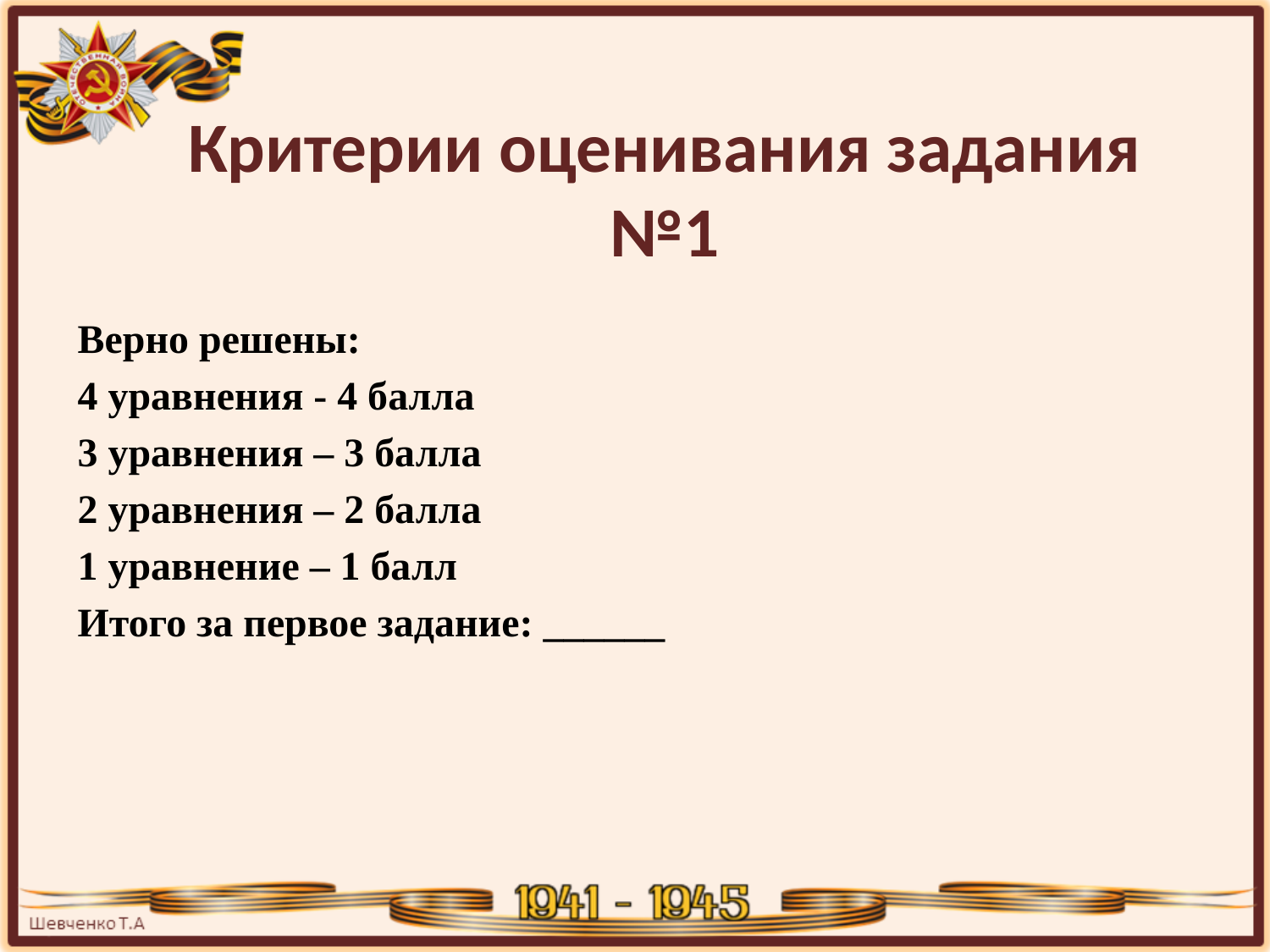

# Критерии оценивания задания №1
Верно решены:
4 уравнения - 4 балла
3 уравнения – 3 балла
2 уравнения – 2 балла
1 уравнение – 1 балл
Итого за первое задание: ______